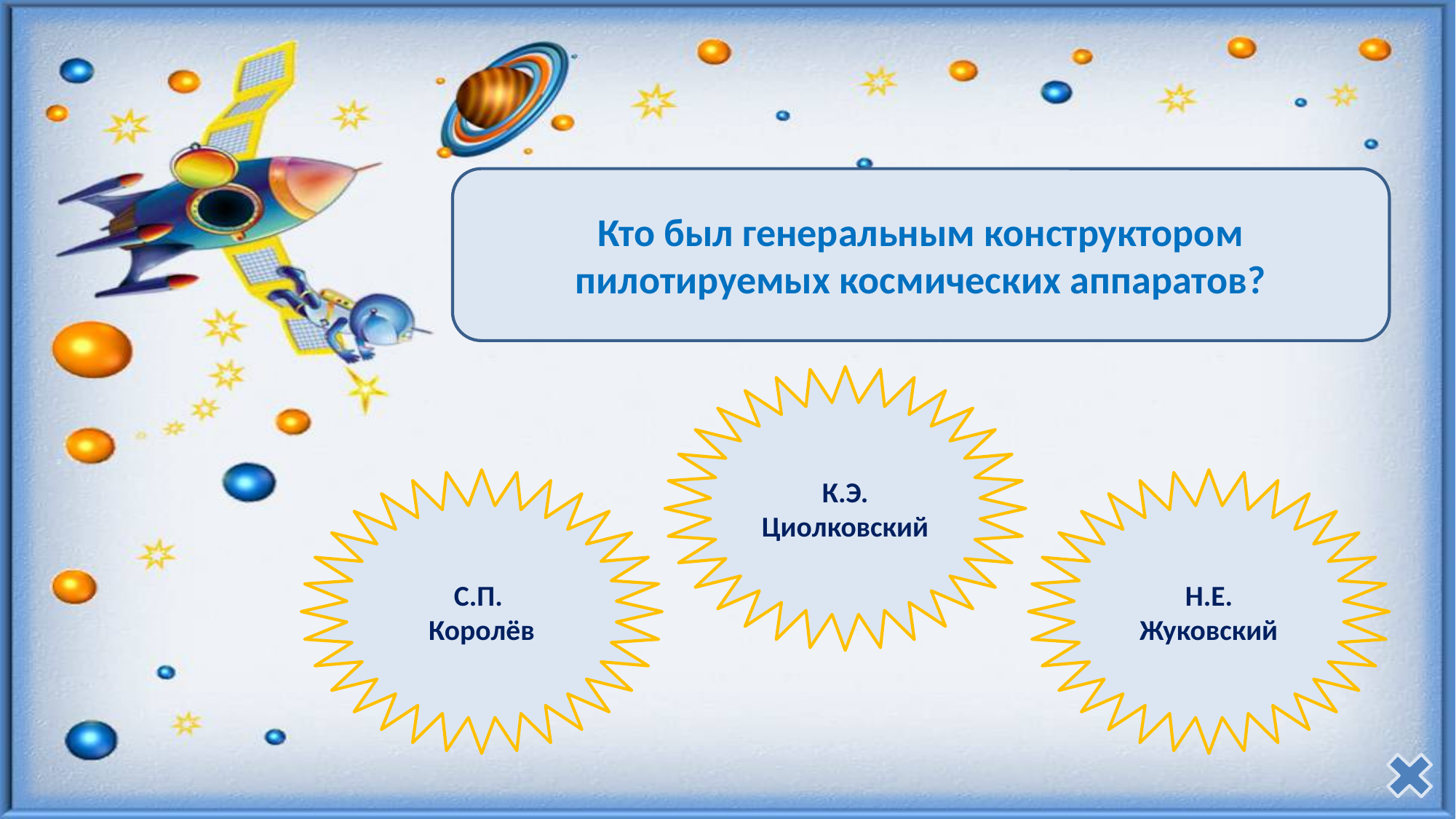

Кто был генеральным конструктором пилотируемых космических аппаратов?
К.Э. Циолковский
С.П.
Королёв
Н.Е. Жуковский